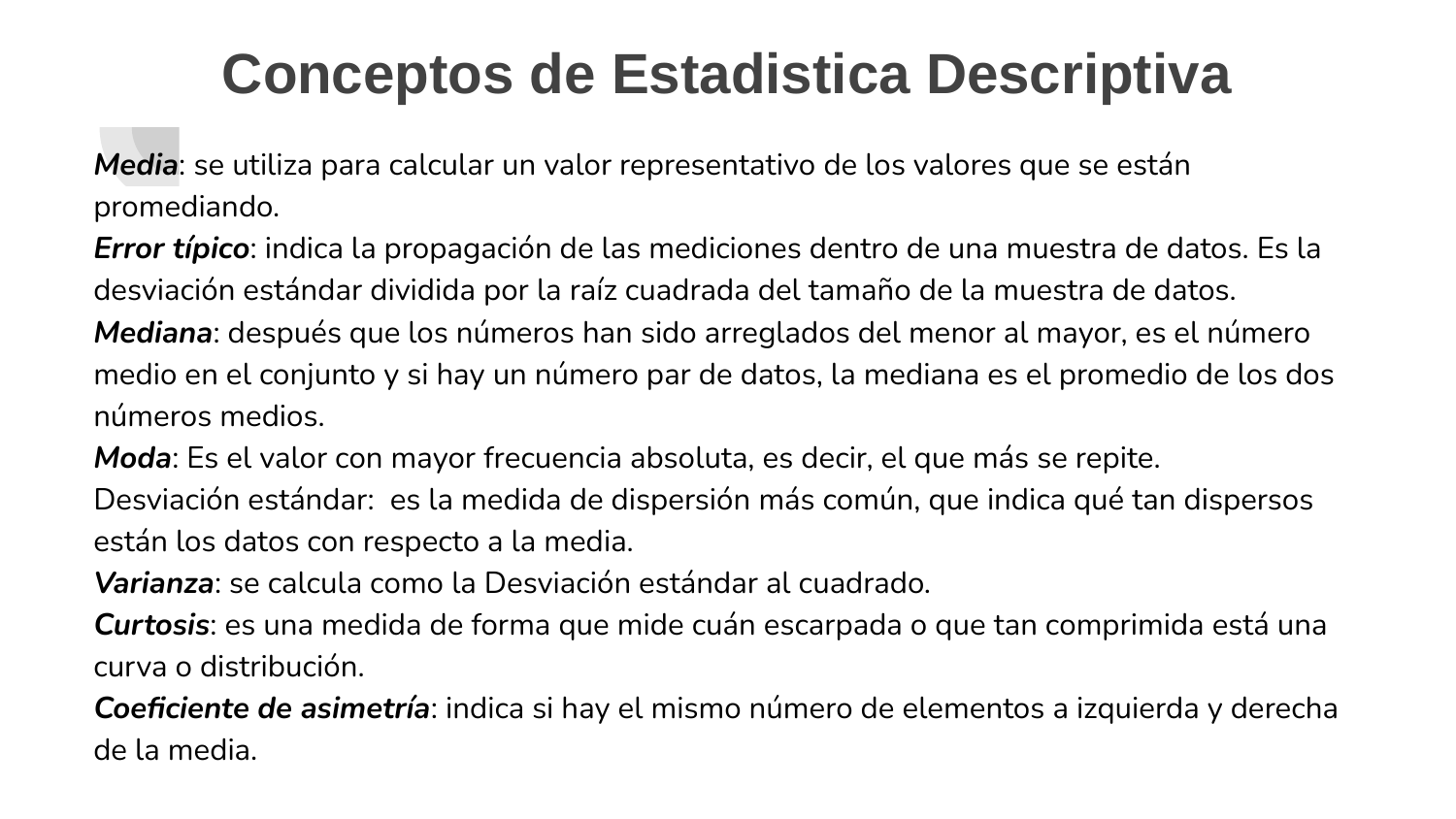

# Conceptos de Estadistica Descriptiva
Media: se utiliza para calcular un valor representativo de los valores que se están promediando.
Error típico: indica la propagación de las mediciones dentro de una muestra de datos. Es la desviación estándar dividida por la raíz cuadrada del tamaño de la muestra de datos.
Mediana: después que los números han sido arreglados del menor al mayor, es el número medio en el conjunto y si hay un número par de datos, la mediana es el promedio de los dos números medios.
Moda: Es el valor con mayor frecuencia absoluta, es decir, el que más se repite.
Desviación estándar:  es la medida de dispersión más común, que indica qué tan dispersos están los datos con respecto a la media.
Varianza: se calcula como la Desviación estándar al cuadrado.
Curtosis: es una medida de forma que mide cuán escarpada o que tan comprimida está una curva o distribución.
Coeficiente de asimetría: indica si hay el mismo número de elementos a izquierda y derecha de la media.